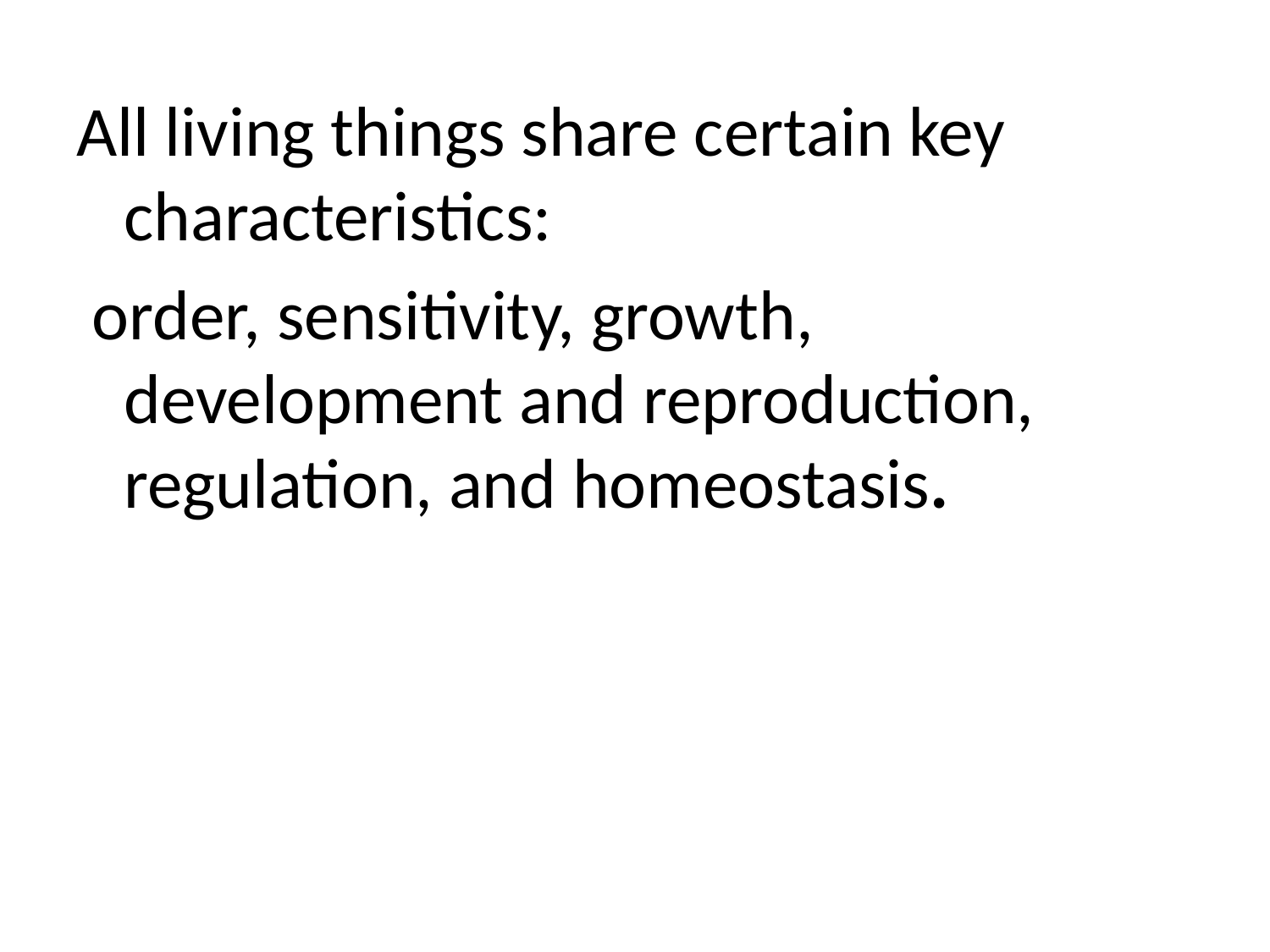

#
All living things share certain key characteristics:
 order, sensitivity, growth, development and reproduction, regulation, and homeostasis.